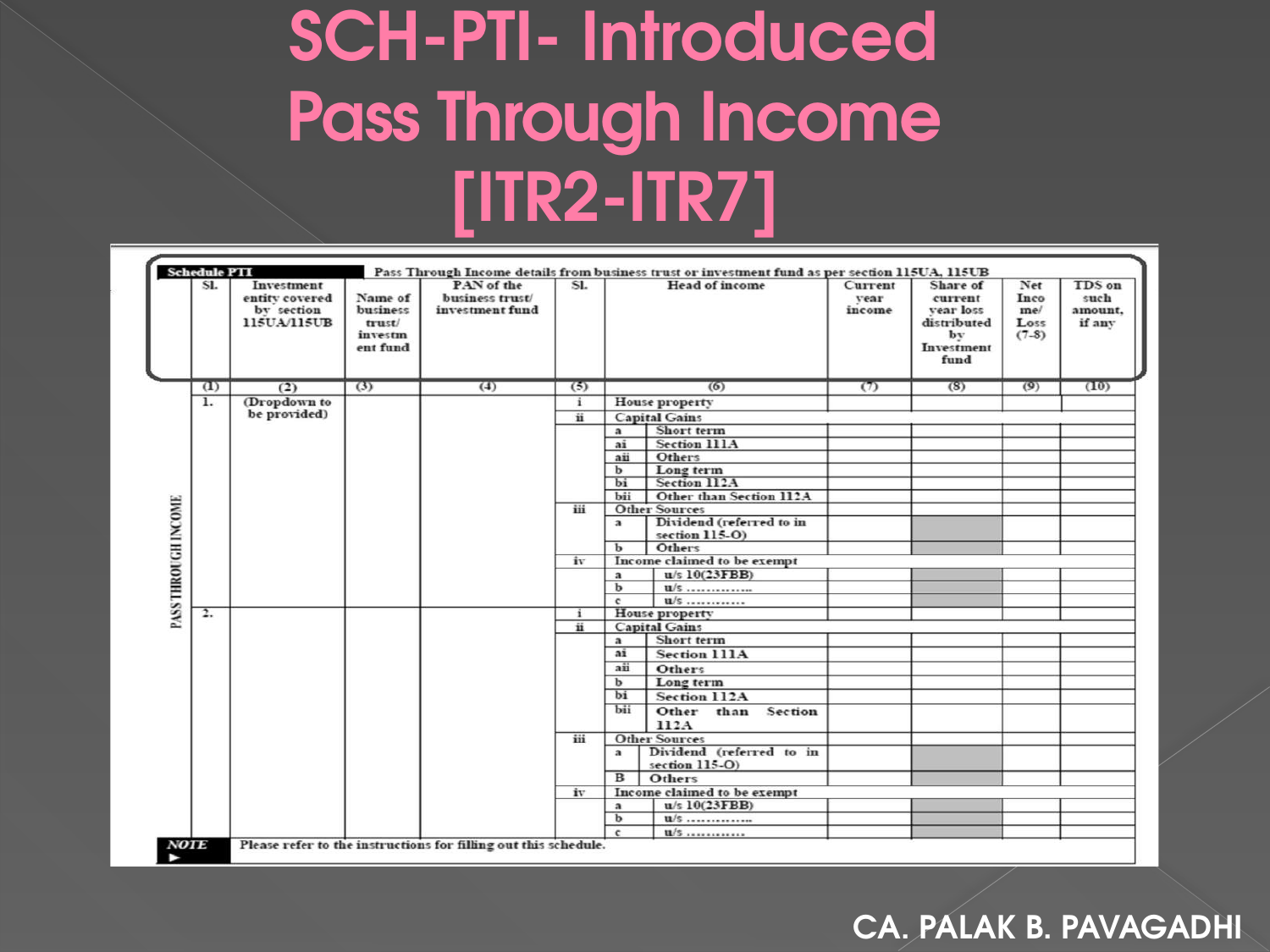

# SCH-PTI- Introduced Pass Through Income [ITR2-ITR7]

CA. PALAK B. PAVAGADHI